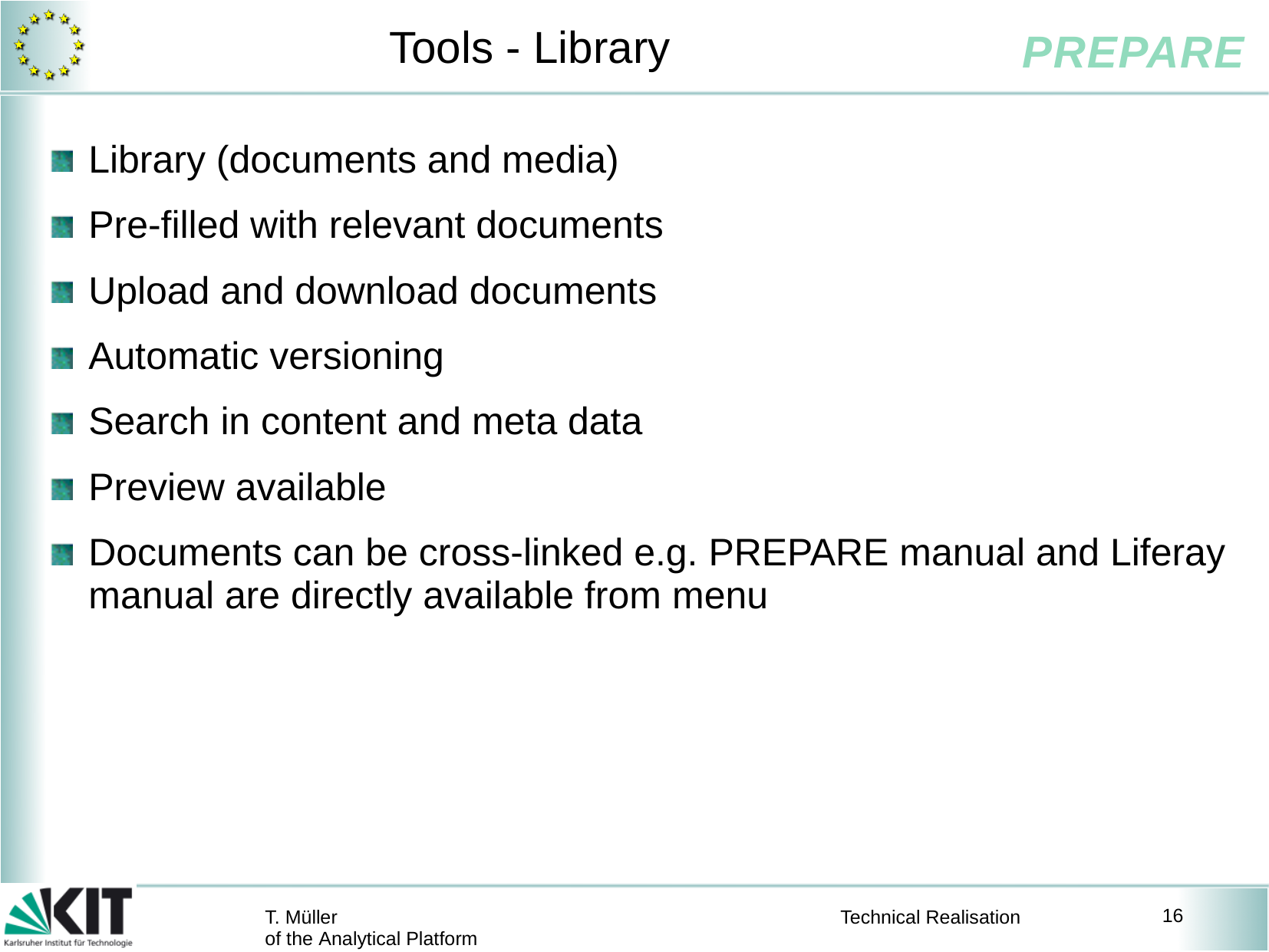

# Tools - Library
Library (documents and media)
Pre-filled with relevant documents
Upload and download documents
Automatic versioning
Search in content and meta data
Preview available
Documents can be cross-linked e.g. PREPARE manual and Liferay manual are directly available from menu